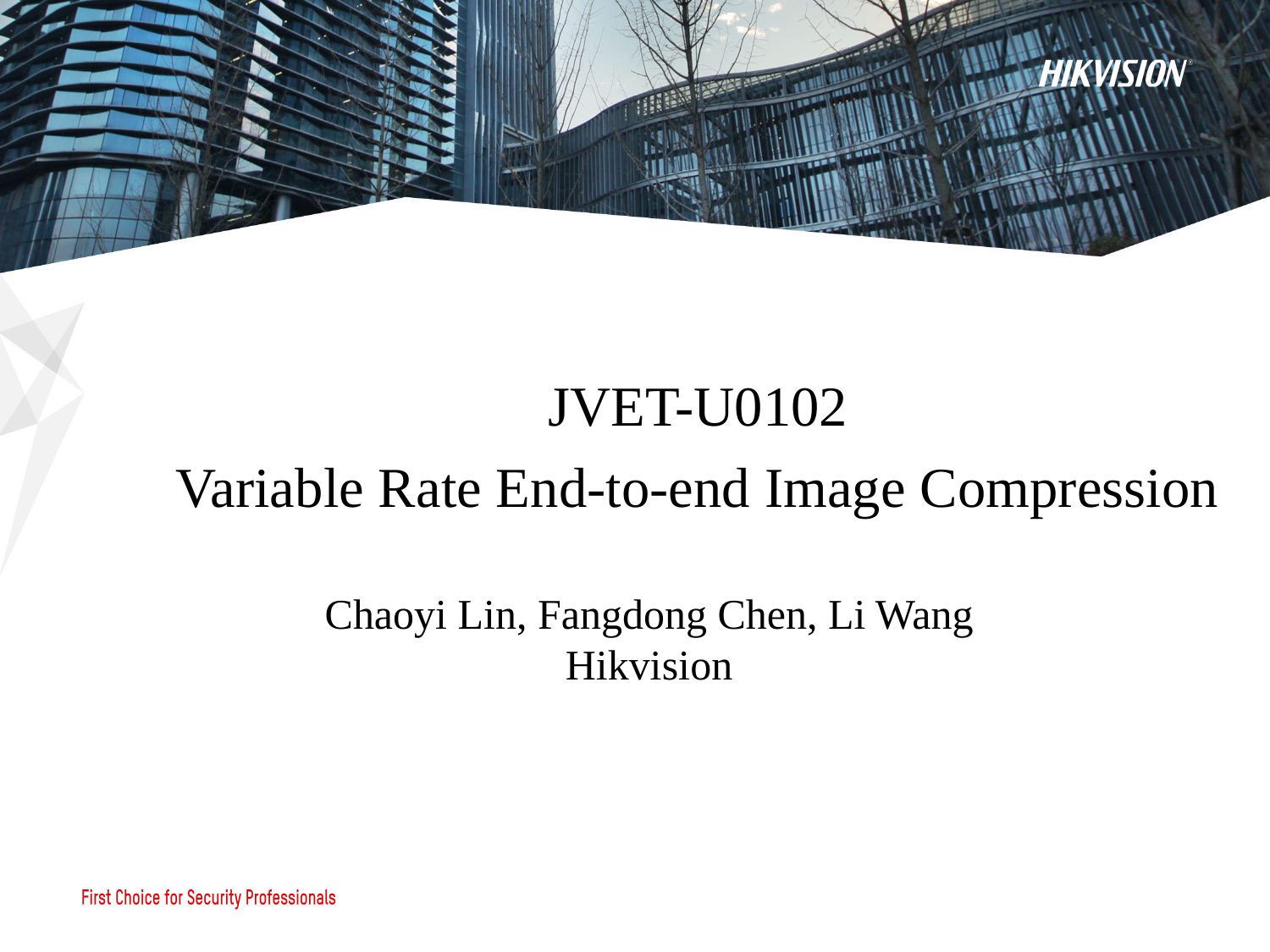

JVET-U0102
Variable Rate End-to-end Image Compression

Chaoyi Lin, Fangdong Chen, Li Wang
Hikvision